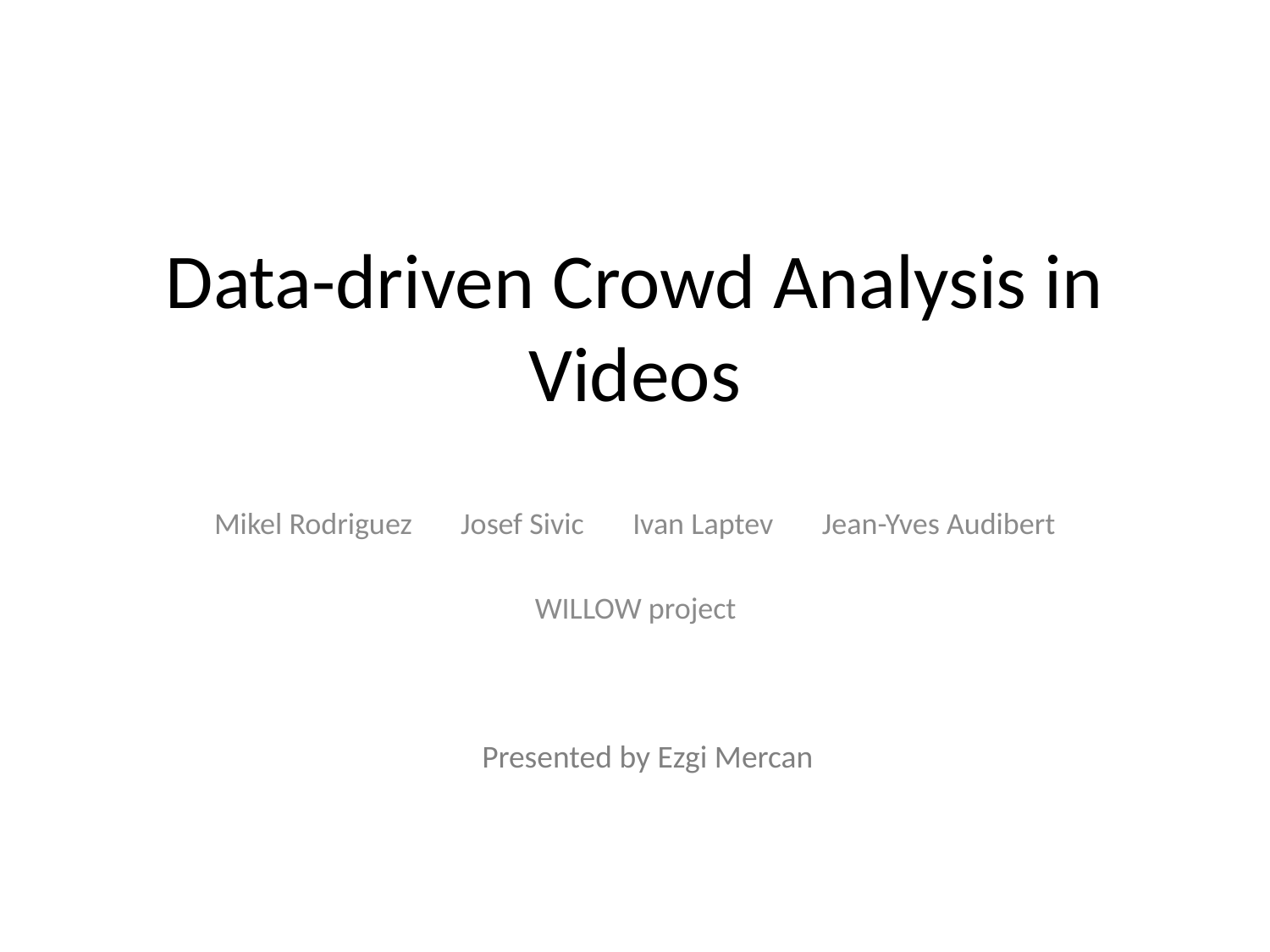

# Data-driven Crowd Analysis in Videos
Mikel Rodriguez       Josef Sivic       Ivan Laptev       Jean-Yves Audibert

WILLOW project
Presented by Ezgi Mercan